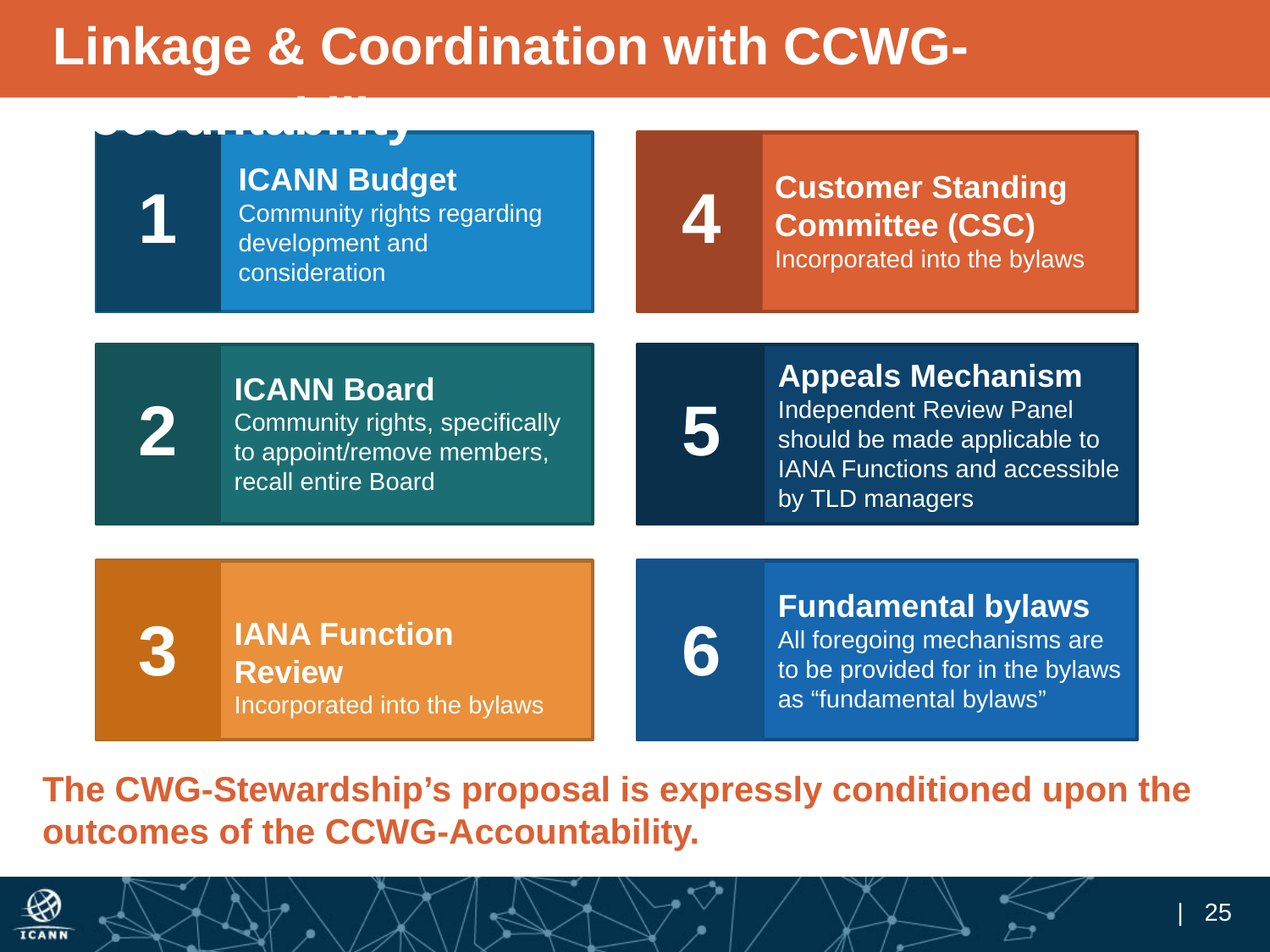

# Linkage & Coordination with CCWG-Accountability

ICANN Budget
Community rights regarding development and consideration
Customer Standing Committee (CSC)
Incorporated into the bylaws
1
4

Appeals Mechanism
Independent Review Panel should be made applicable to IANA Functions and accessible by TLD managers
ICANN Board
Community rights, specifically to appoint/remove members, recall entire Board
2
5

Fundamental bylaws
All foregoing mechanisms are to be provided for in the bylaws as “fundamental bylaws”
3
6
IANA Function Review
Incorporated into the bylaws
The CWG-Stewardship’s proposal is expressly conditioned upon the outcomes of the CCWG-Accountability.